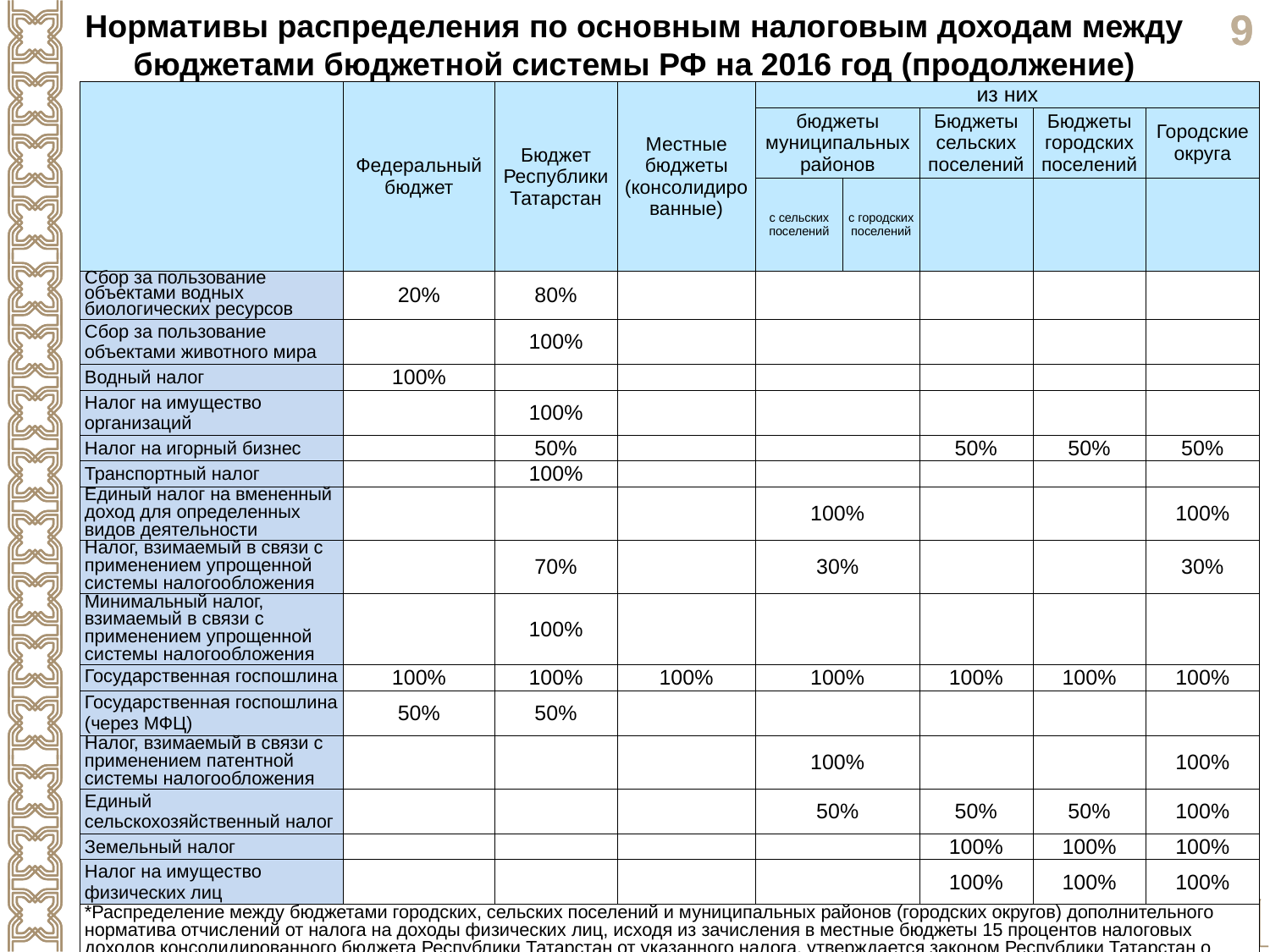

Нормативы распределения по основным налоговым доходам между бюджетами бюджетной системы РФ на 2016 год (продолжение)
|  | Федеральный бюджет | Бюджет Республики Татарстан | Местные бюджеты (консолидированные) | из них |  |  |  |  |
| --- | --- | --- | --- | --- | --- | --- | --- | --- |
|  |  |  |  | бюджеты муниципальных районов |  | Бюджеты сельских поселений | Бюджеты городских поселений | Городские округа |
|  |  |  |  | с сельских поселений | с городских поселений |  |  |  |
| Сбор за пользование объектами водных биологических ресурсов | 20% | 80% |  |  |  |  |  |  |
| Сбор за пользование объектами животного мира |  | 100% |  |  |  |  |  |  |
| Водный налог | 100% |  |  |  |  |  |  |  |
| Налог на имущество организаций |  | 100% |  |  |  |  |  |  |
| Налог на игорный бизнес |  | 50% |  |  |  | 50% | 50% | 50% |
| Транспортный налог |  | 100% |  |  |  |  |  |  |
| Единый налог на вмененный доход для определенных видов деятельности |  |  |  | 100% |  |  |  | 100% |
| Налог, взимаемый в связи с применением упрощенной системы налогообложения |  | 70% |  | 30% |  |  |  | 30% |
| Минимальный налог, взимаемый в связи с применением упрощенной системы налогообложения |  | 100% |  |  |  |  |  |  |
| Государственная госпошлина | 100% | 100% | 100% | 100% |  | 100% | 100% | 100% |
| Государственная госпошлина (через МФЦ) | 50% | 50% |  |  |  |  |  |  |
| Налог, взимаемый в связи с применением патентной системы налогообложения |  |  |  | 100% |  |  |  | 100% |
| Единый сельскохозяйственный налог |  |  |  | 50% |  | 50% | 50% | 100% |
| Земельный налог |  |  |  |  |  | 100% | 100% | 100% |
| Налог на имущество физических лиц |  |  |  |  |  | 100% | 100% | 100% |
| \*Распределение между бюджетами городских, сельских поселений и муниципальных районов (городских округов) дополнительного норматива отчислений от налога на доходы физических лиц, исходя из зачисления в местные бюджеты 15 процентов налоговых доходов консолидированного бюджета Республики Татарстан от указанного налога, утверждается законом Республики Татарстан о бюджете Республики Татарстан в соответствии с порядком расчета дополнительных нормативов отчислений от налога на доходы физических лиц, |  |  |  |  |  |  |  |  |